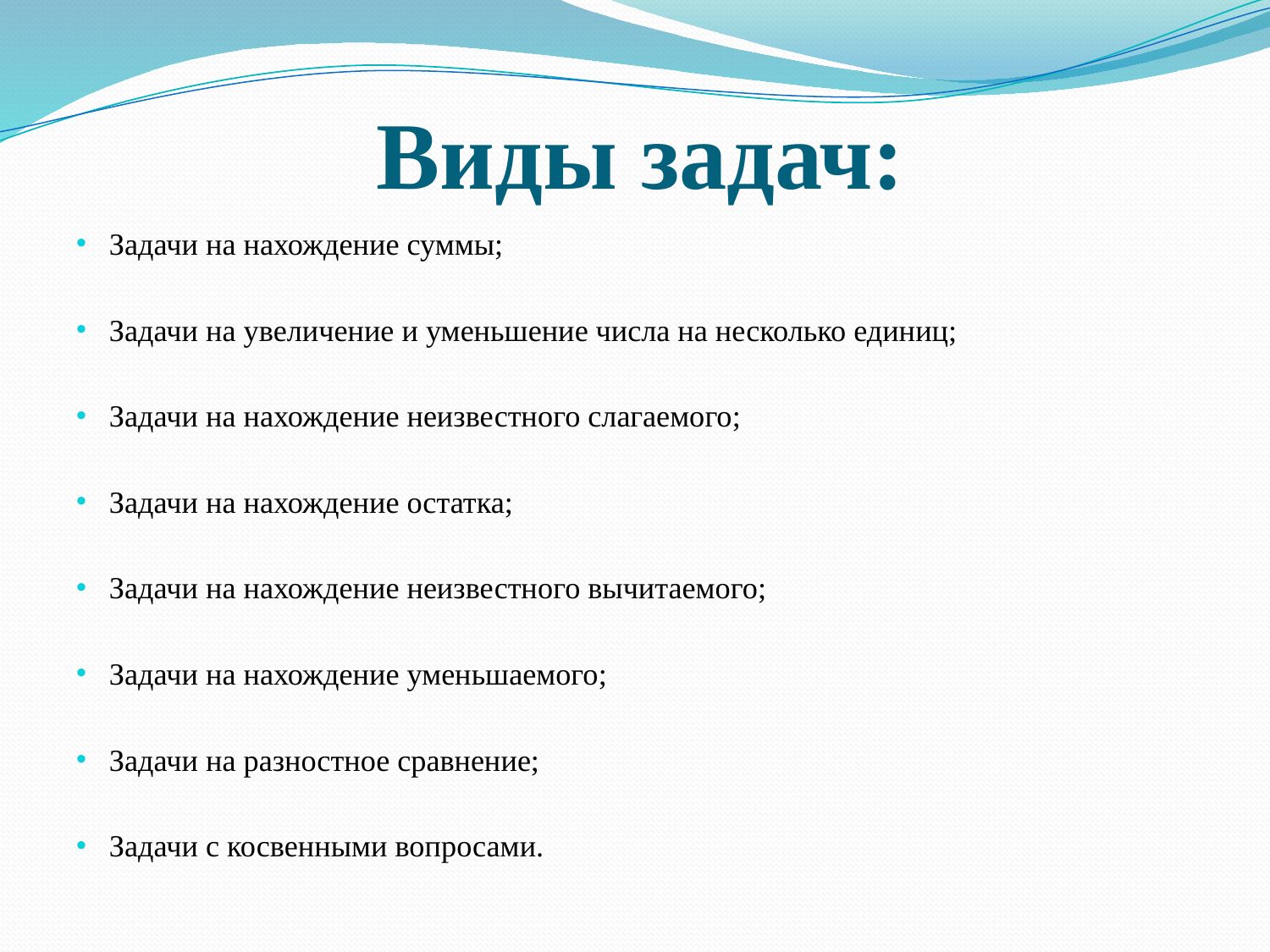

# Виды задач:
Задачи на нахождение суммы;

Задачи на увеличение и уменьшение числа на несколько единиц;

Задачи на нахождение неизвестного слагаемого;

Задачи на нахождение остатка;

Задачи на нахождение неизвестного вычитаемого;

Задачи на нахождение уменьшаемого;

Задачи на разностное сравнение;

Задачи с косвенными вопросами.